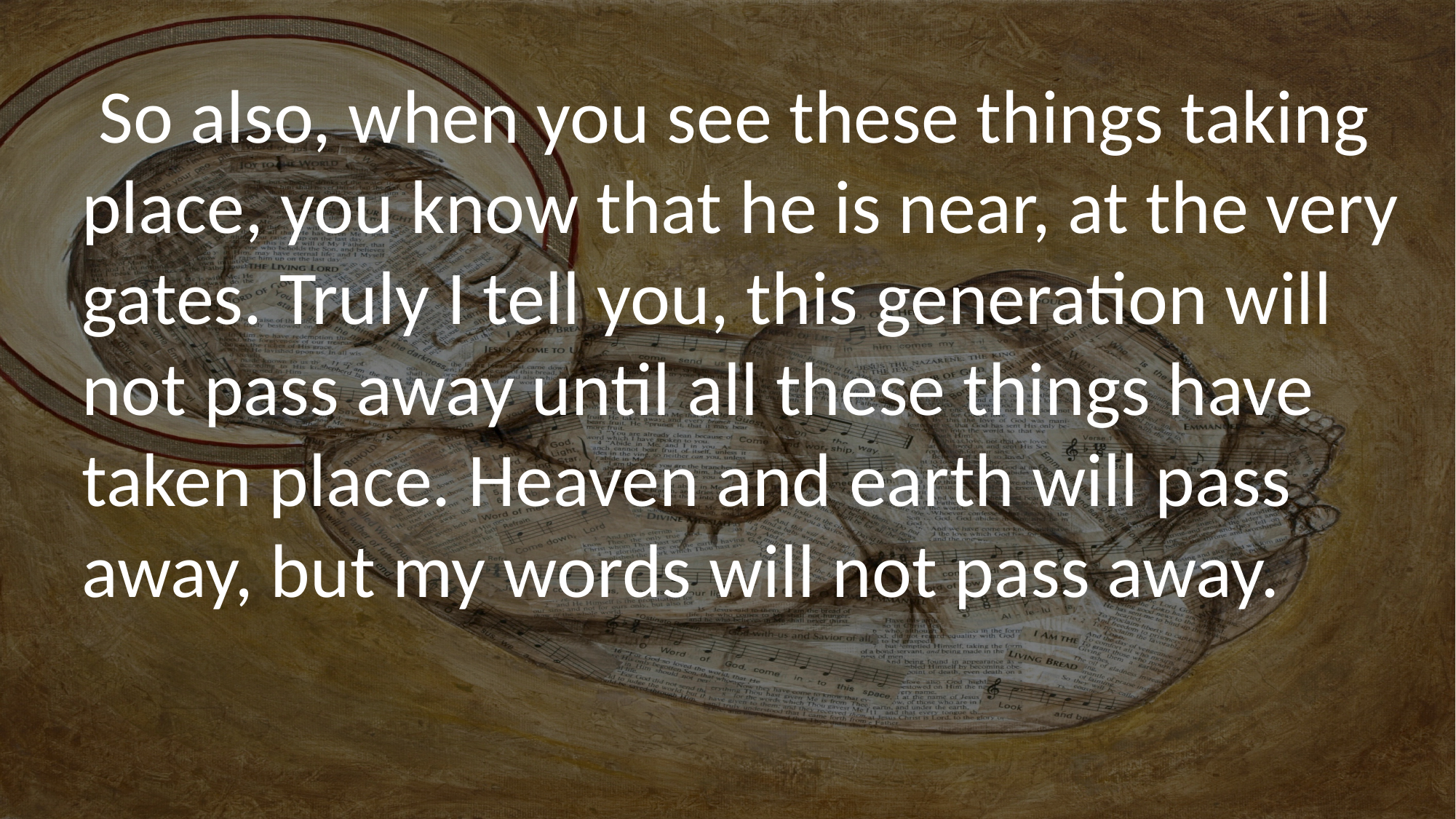

So also, when you see these things taking place, you know that he is near, at the very gates. Truly I tell you, this generation will not pass away until all these things have taken place. Heaven and earth will pass away, but my words will not pass away.